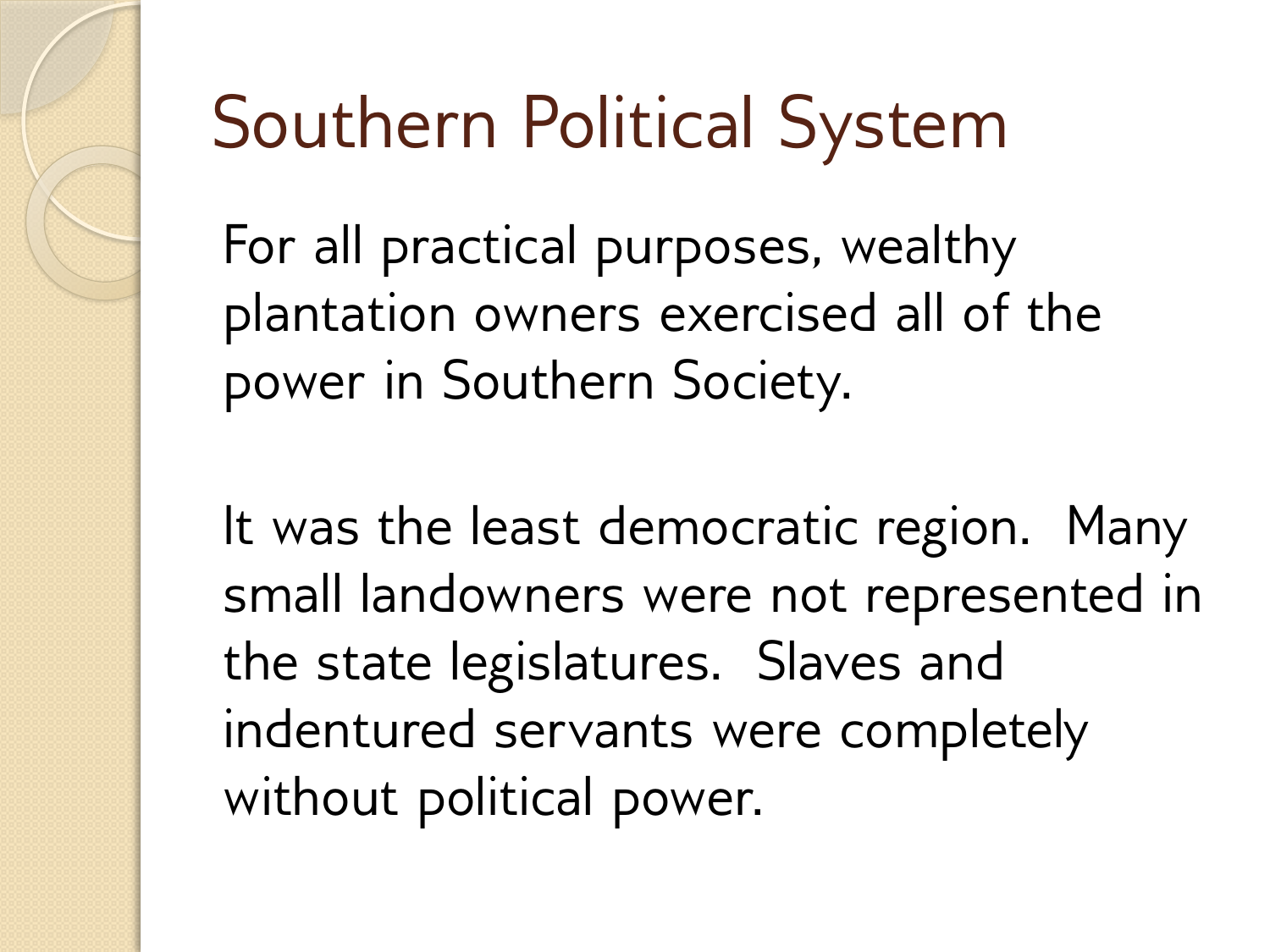

# Southern Political System
For all practical purposes, wealthy plantation owners exercised all of the power in Southern Society.
It was the least democratic region.  Many small landowners were not represented in the state legislatures.  Slaves and indentured servants were completely without political power.